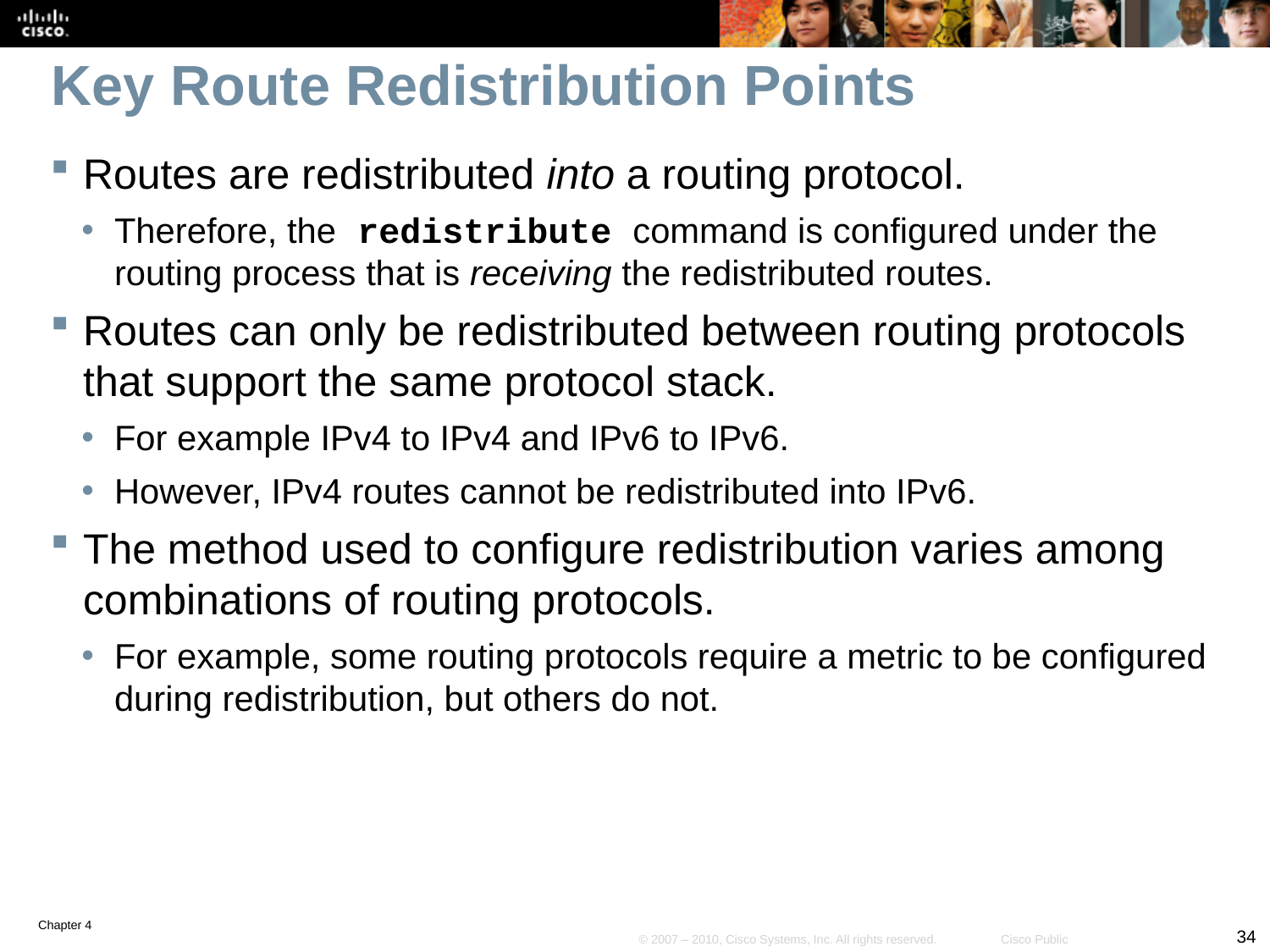

# Key Route Redistribution Points
Routes are redistributed into a routing protocol.
Therefore, the redistribute command is configured under the routing process that is receiving the redistributed routes.
Routes can only be redistributed between routing protocols that support the same protocol stack.
For example IPv4 to IPv4 and IPv6 to IPv6.
However, IPv4 routes cannot be redistributed into IPv6.
The method used to configure redistribution varies among combinations of routing protocols.
For example, some routing protocols require a metric to be configured during redistribution, but others do not.